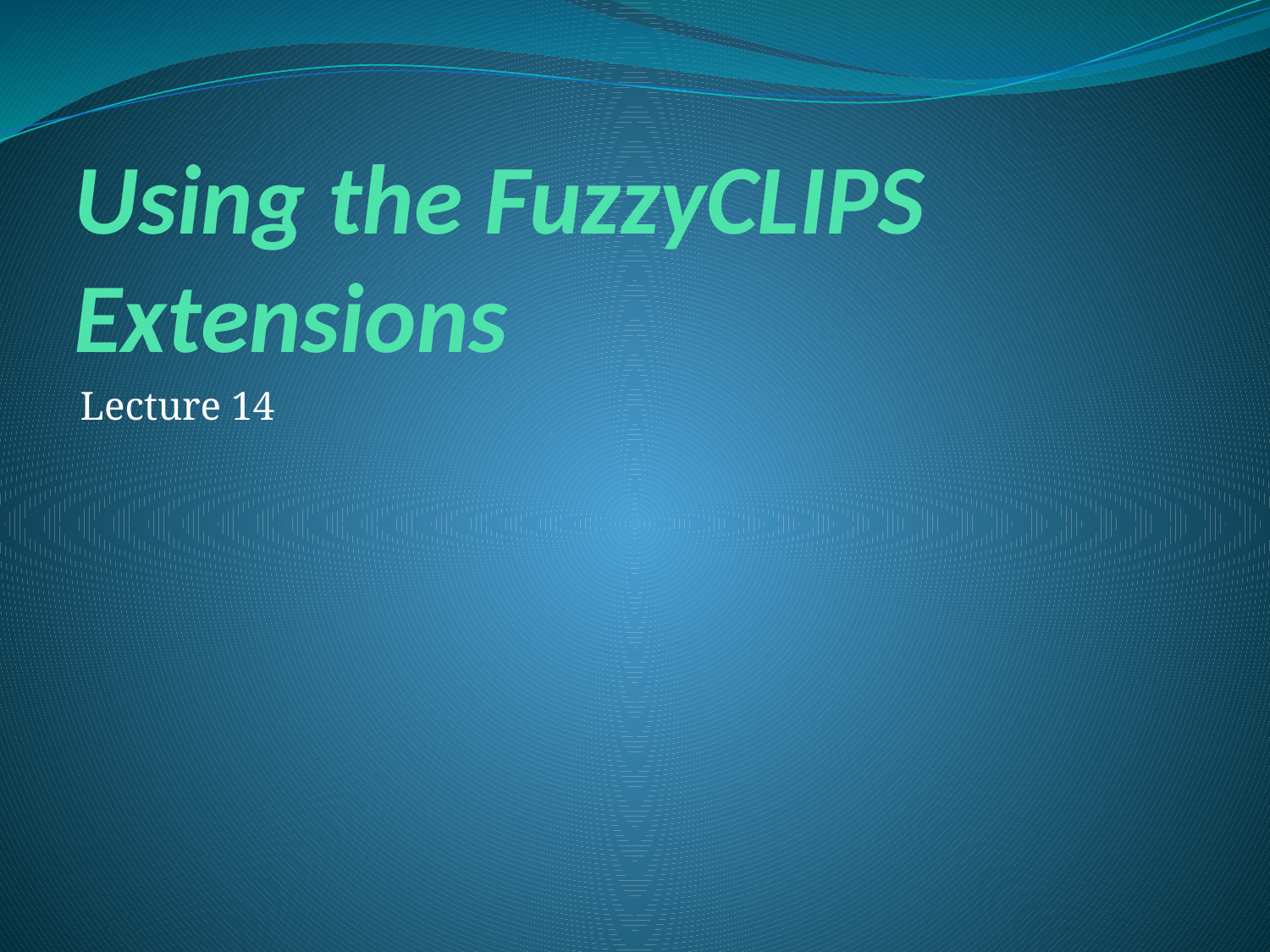

# Using the FuzzyCLIPS Extensions
Lecture 14